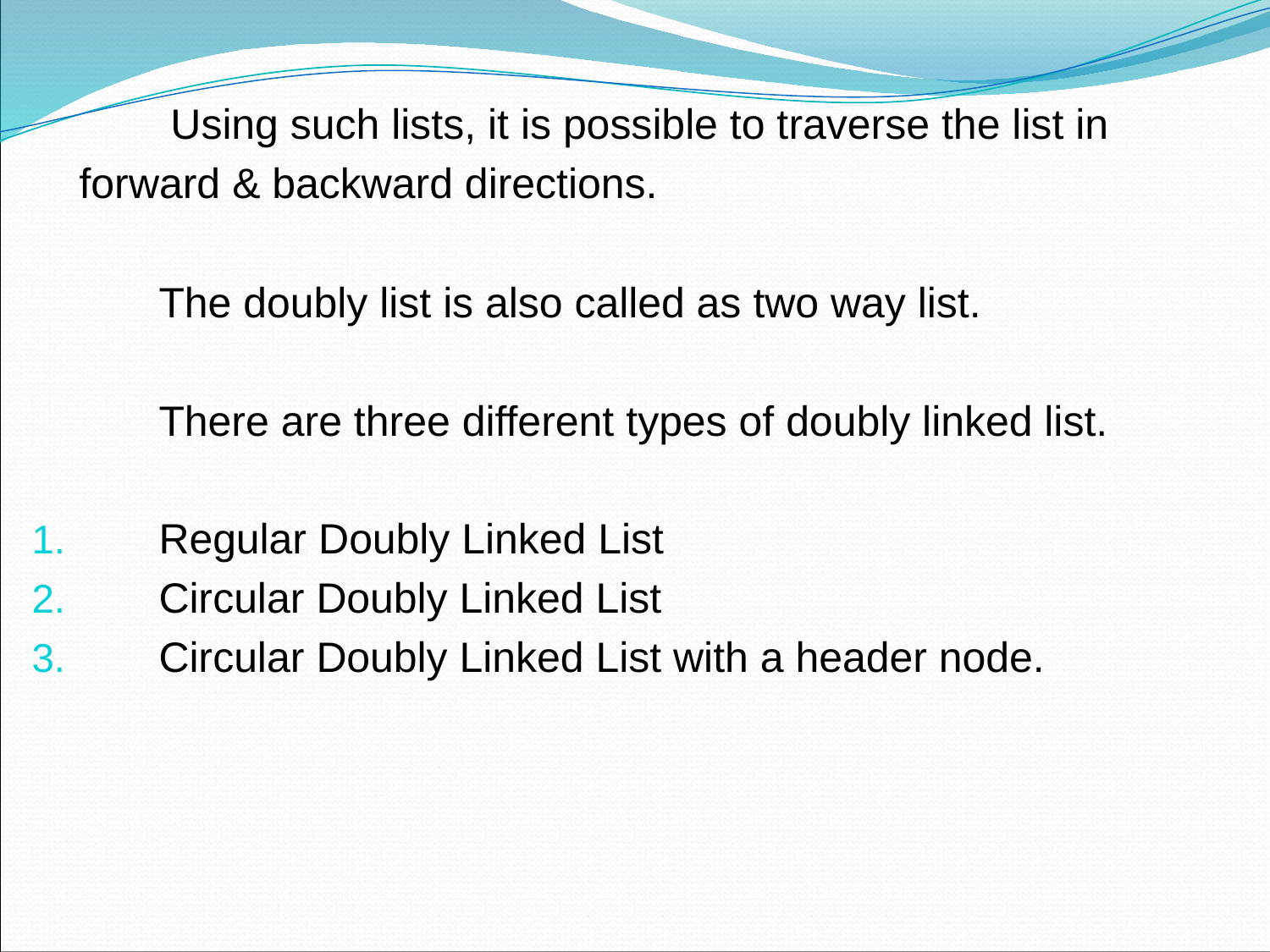

Using such lists, it is possible to traverse the list in
    forward & backward directions.

	The doubly list is also called as two way list.

	There are three different types of doubly linked list.

	Regular Doubly Linked List
	Circular Doubly Linked List
	Circular Doubly Linked List with a header node.

#